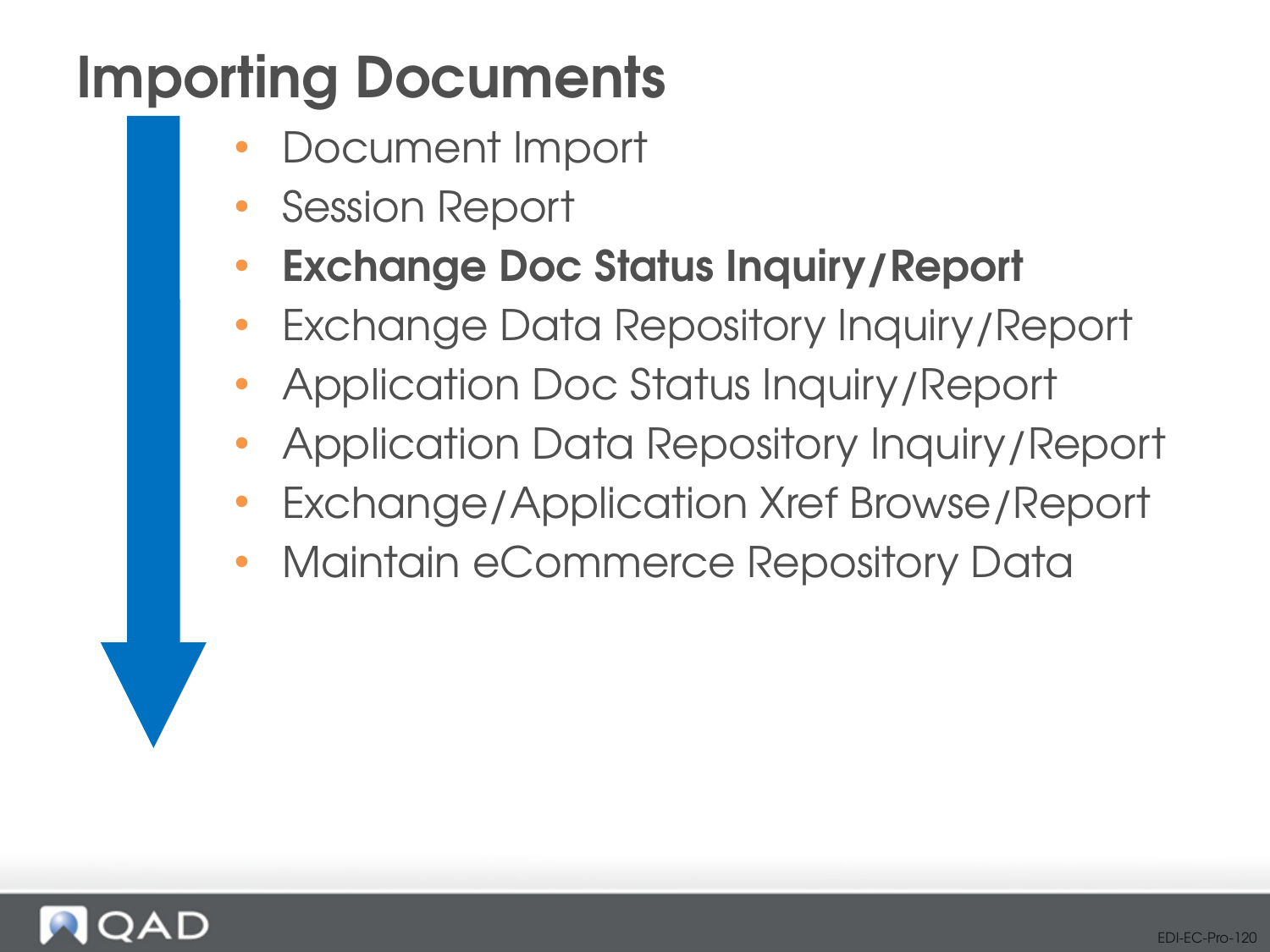

# Importing Documents
Document Import
Session Report
Exchange Doc Status Inquiry/Report
Exchange Data Repository Inquiry/Report
Application Doc Status Inquiry/Report
Application Data Repository Inquiry/Report
Exchange/Application Xref Browse/Report
Maintain eCommerce Repository Data

EDI-EC-Pro-120